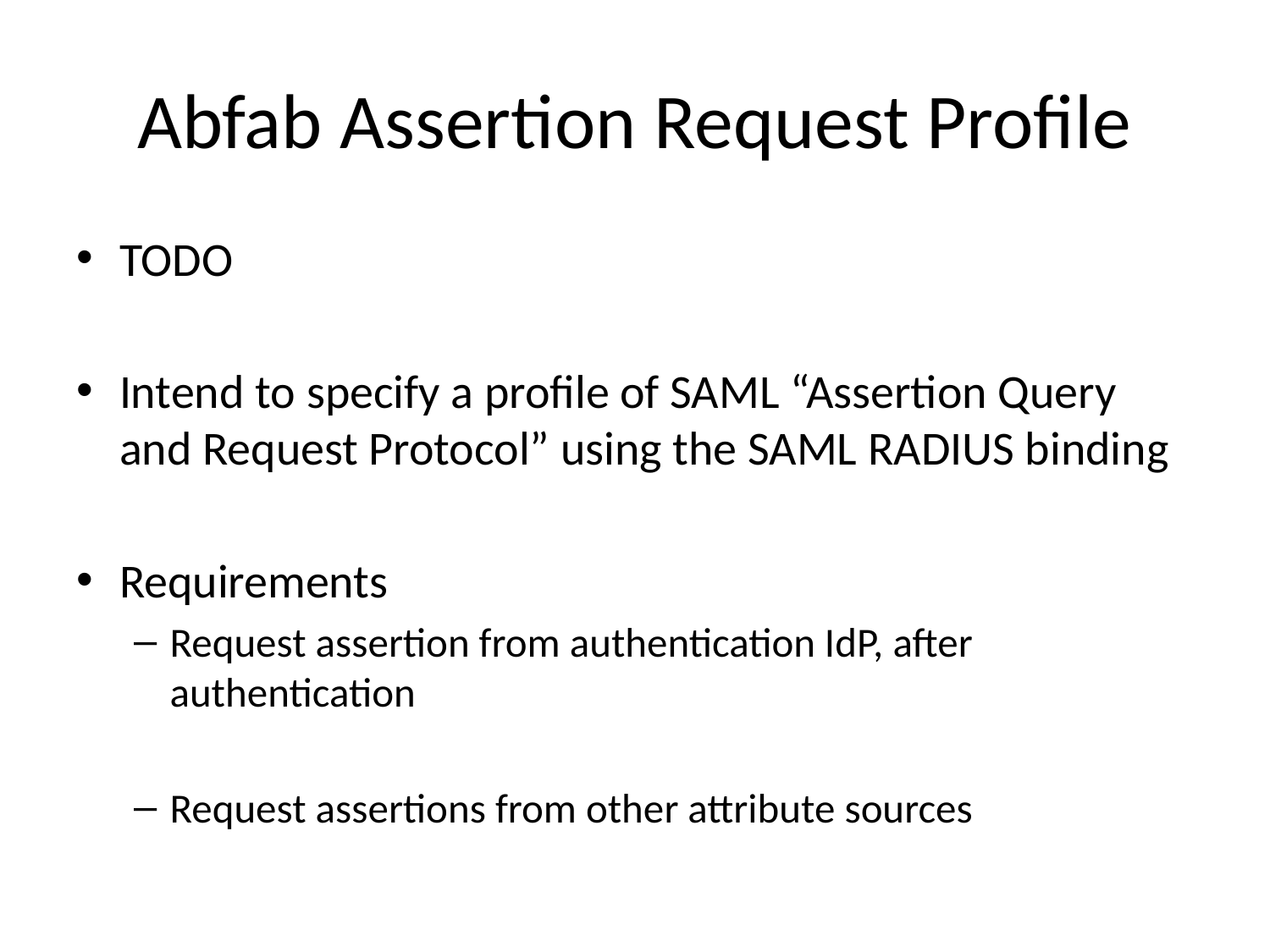

# Abfab Assertion Request Profile
TODO

Intend to specify a profile of SAML “Assertion Query and Request Protocol” using the SAML RADIUS binding

Requirements
Request assertion from authentication IdP, after authentication

Request assertions from other attribute sources